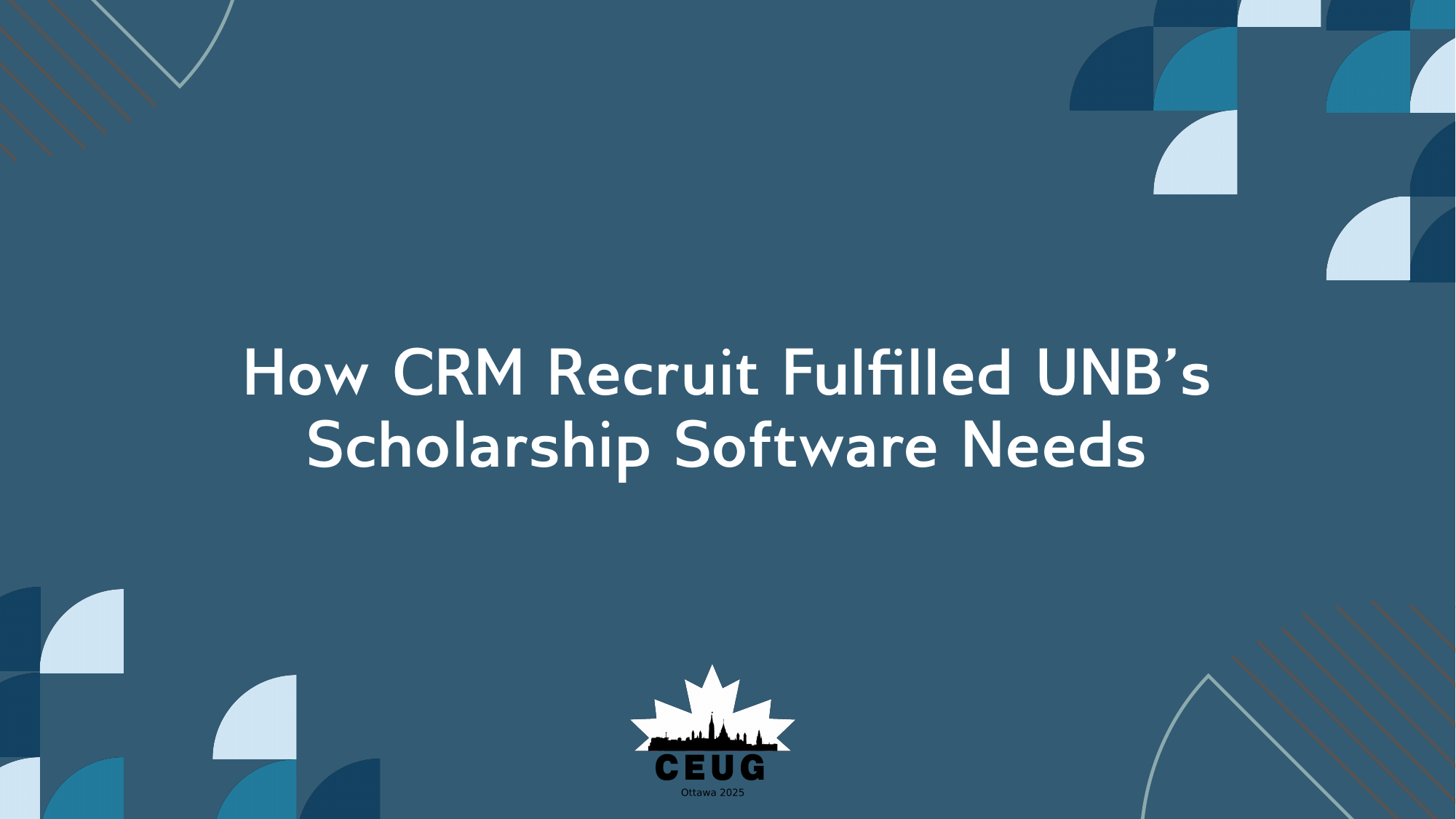

# How CRM Recruit Fulfilled UNB’s Scholarship Software Needs